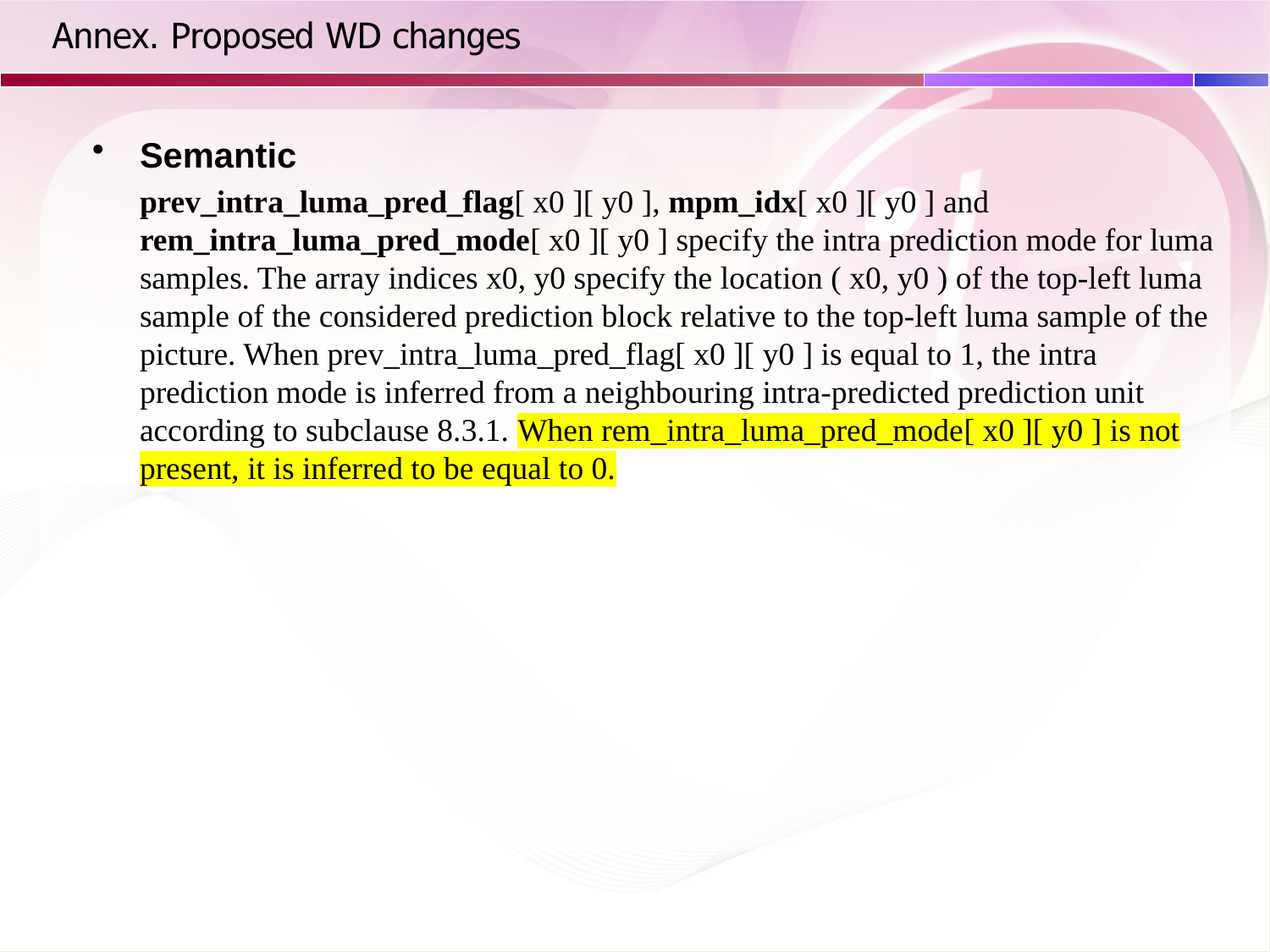

# Annex. Proposed WD changes
Semantic
	prev_intra_luma_pred_flag[ x0 ][ y0 ], mpm_idx[ x0 ][ y0 ] and rem_intra_luma_pred_mode[ x0 ][ y0 ] specify the intra prediction mode for luma samples. The array indices x0, y0 specify the location ( x0, y0 ) of the top-left luma sample of the considered prediction block relative to the top-left luma sample of the picture. When prev_intra_luma_pred_flag[ x0 ][ y0 ] is equal to 1, the intra prediction mode is inferred from a neighbouring intra-predicted prediction unit according to subclause 8.3.1. When rem_intra_luma_pred_mode[ x0 ][ y0 ] is not present, it is inferred to be equal to 0.